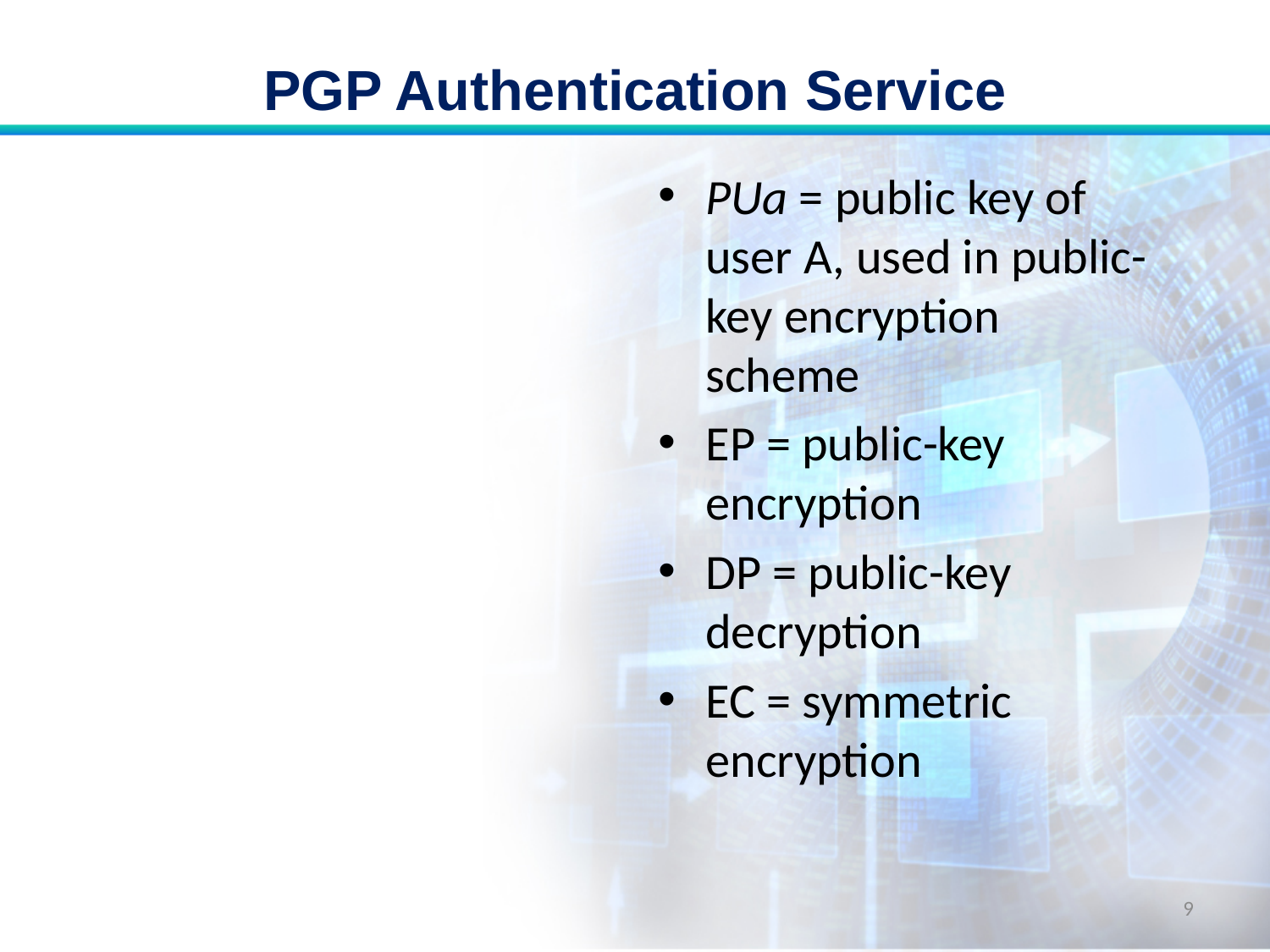

# PGP Authentication Service
PUa = public key of user A, used in public-key encryption scheme
EP = public-key encryption
DP = public-key decryption
EC = symmetric encryption
9